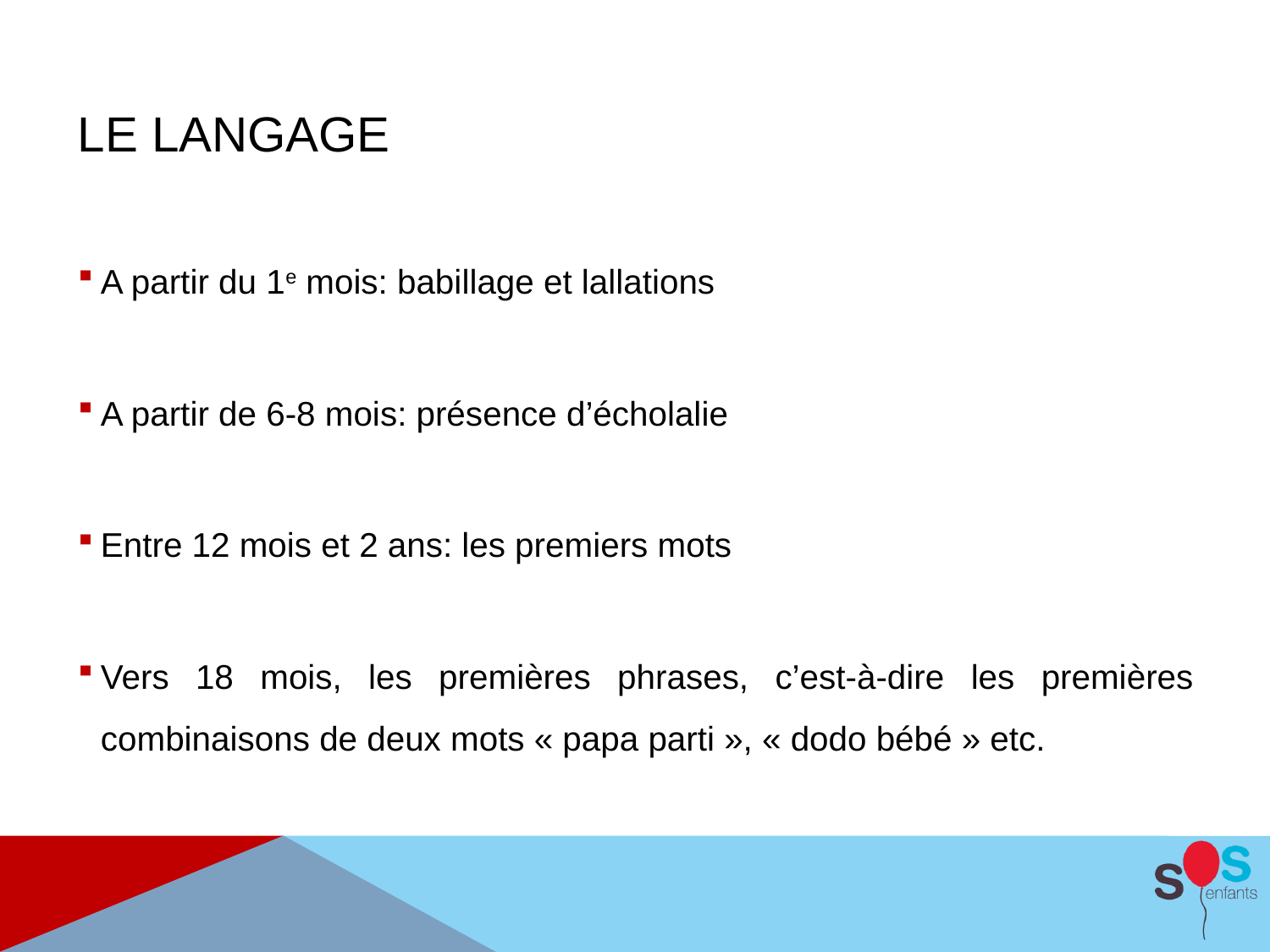

# Le langage

A partir du 1e mois: babillage et lallations

A partir de 6-8 mois: présence d’écholalie

Entre 12 mois et 2 ans: les premiers mots

Vers 18 mois, les premières phrases, c’est-à-dire les premières combinaisons de deux mots « papa parti », « dodo bébé » etc.